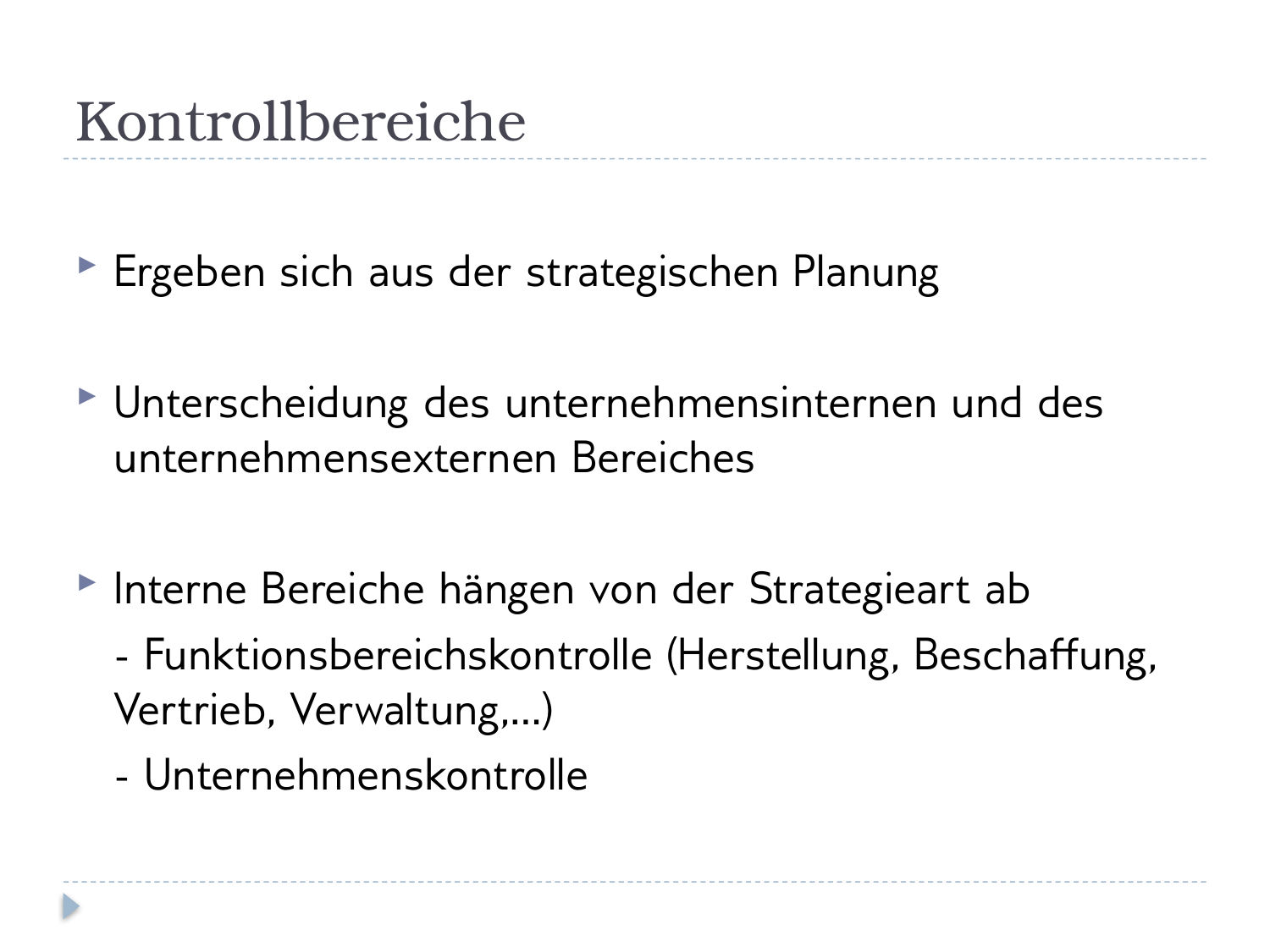

Kontrollbereiche

Ergeben sich aus der strategischen Planung

Unterscheidung des unternehmensinternen und des unternehmensexternen Bereiches

Interne Bereiche hängen von der Strategieart ab
	- Funktionsbereichskontrolle (Herstellung, Beschaffung, Vertrieb, Verwaltung,…)
	- Unternehmenskontrolle